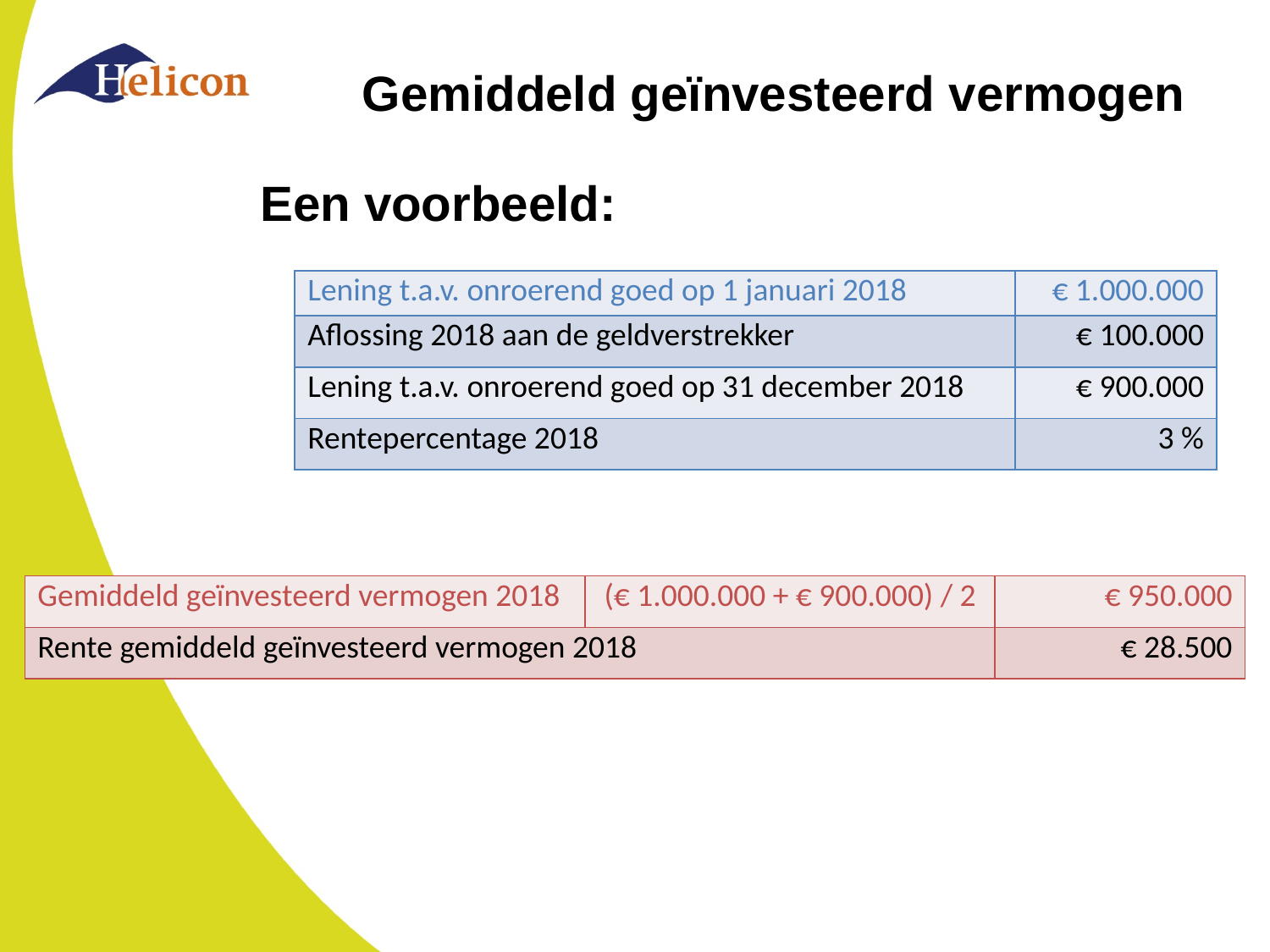

# Gemiddeld geïnvesteerd vermogen
Een voorbeeld:
| Lening t.a.v. onroerend goed op 1 januari 2018 | € 1.000.000 |
| --- | --- |
| Aflossing 2018 aan de geldverstrekker | € 100.000 |
| Lening t.a.v. onroerend goed op 31 december 2018 | € 900.000 |
| Rentepercentage 2018 | 3 % |
| Gemiddeld geïnvesteerd vermogen 2018 | (€ 1.000.000 + € 900.000) / 2 | € 950.000 |
| --- | --- | --- |
| Rente gemiddeld geïnvesteerd vermogen 2018 |  | € 28.500 |